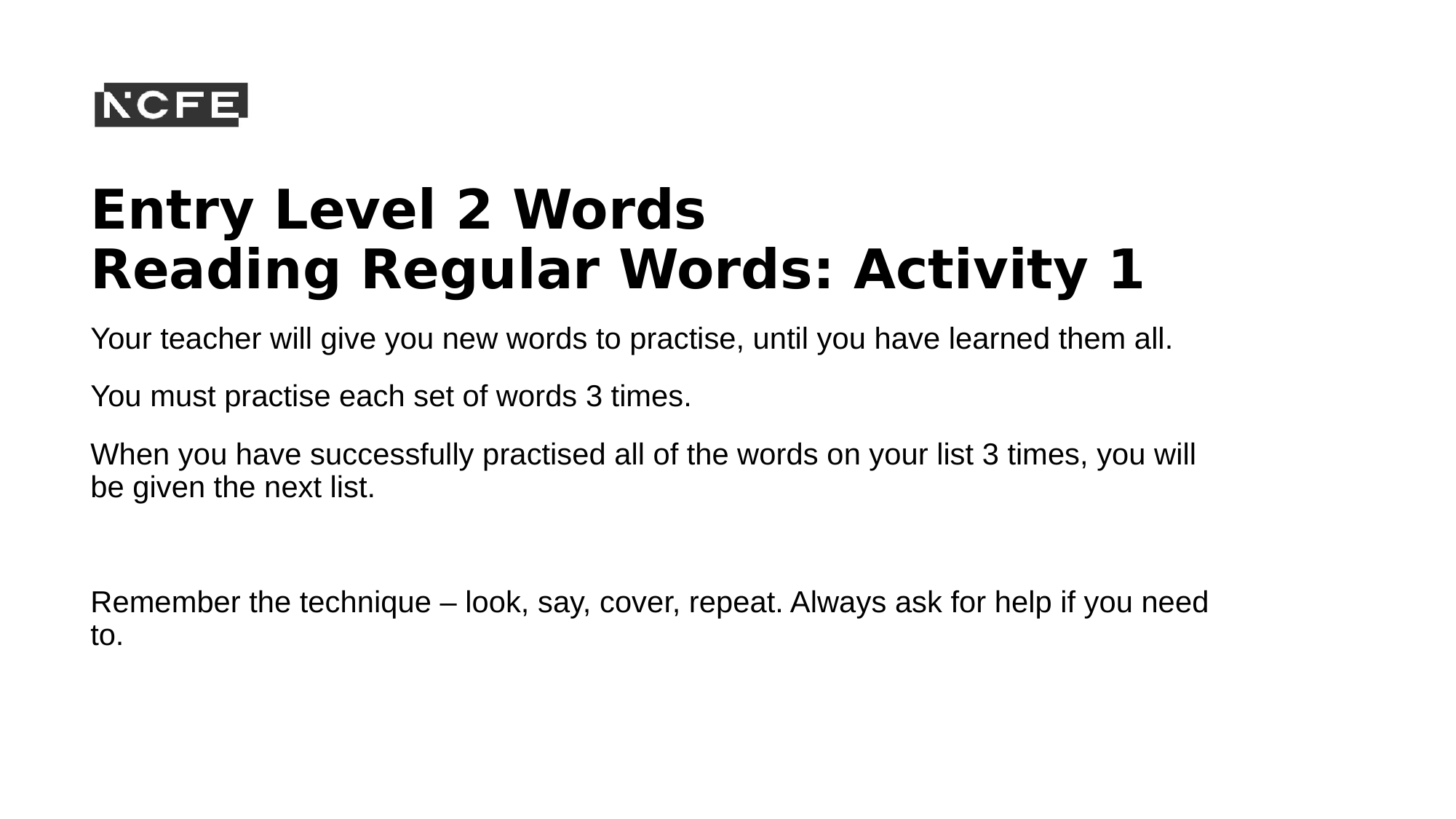

# Entry Level 2 Words Reading Regular Words: Activity 1
Your teacher will give you new words to practise, until you have learned them all.
You must practise each set of words 3 times.
When you have successfully practised all of the words on your list 3 times, you will be given the next list.

Remember the technique – look, say, cover, repeat. Always ask for help if you need to.